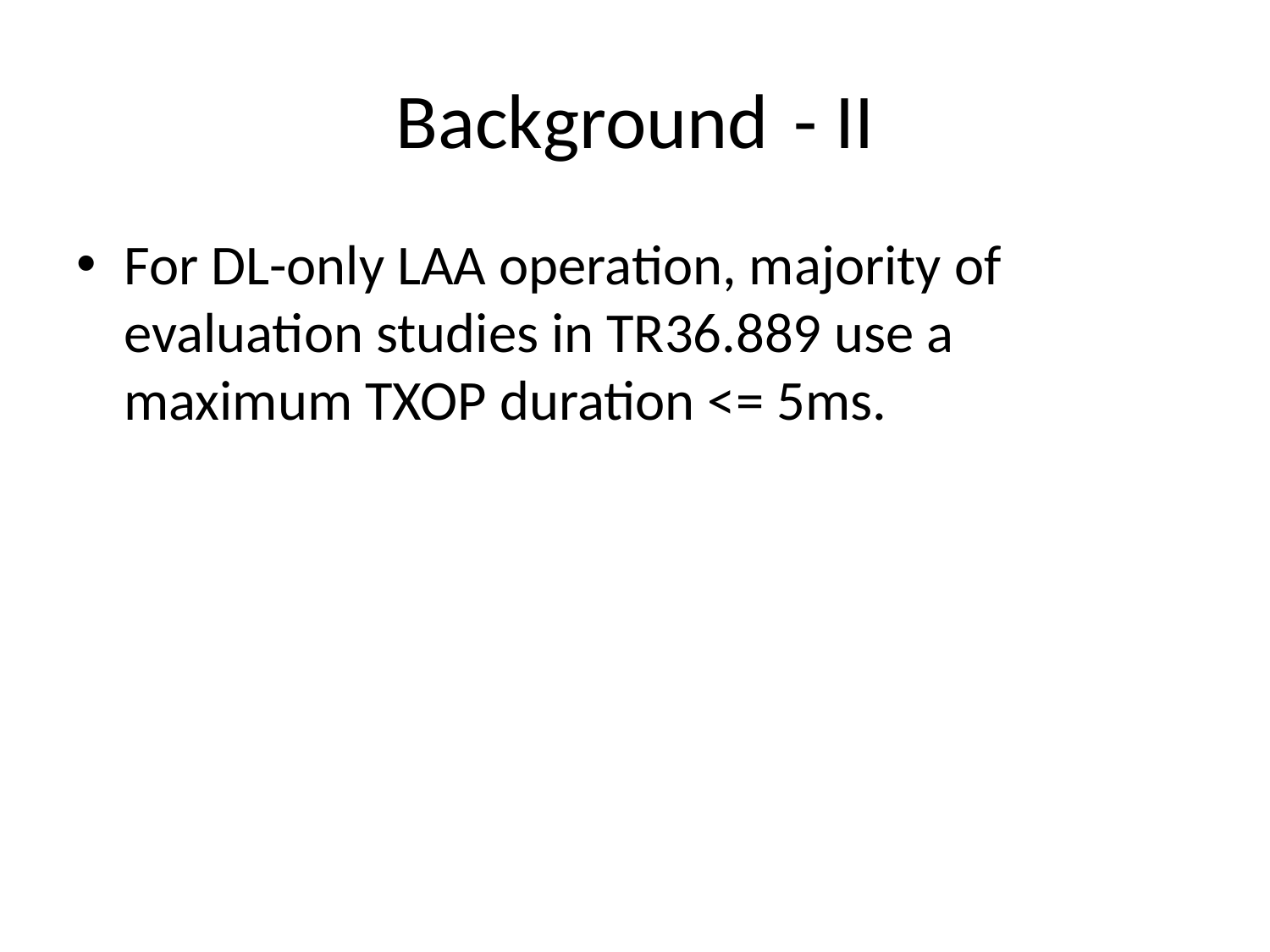

# Background	 - II
For DL-only LAA operation, majority of evaluation studies in TR36.889 use a maximum TXOP duration <= 5ms.